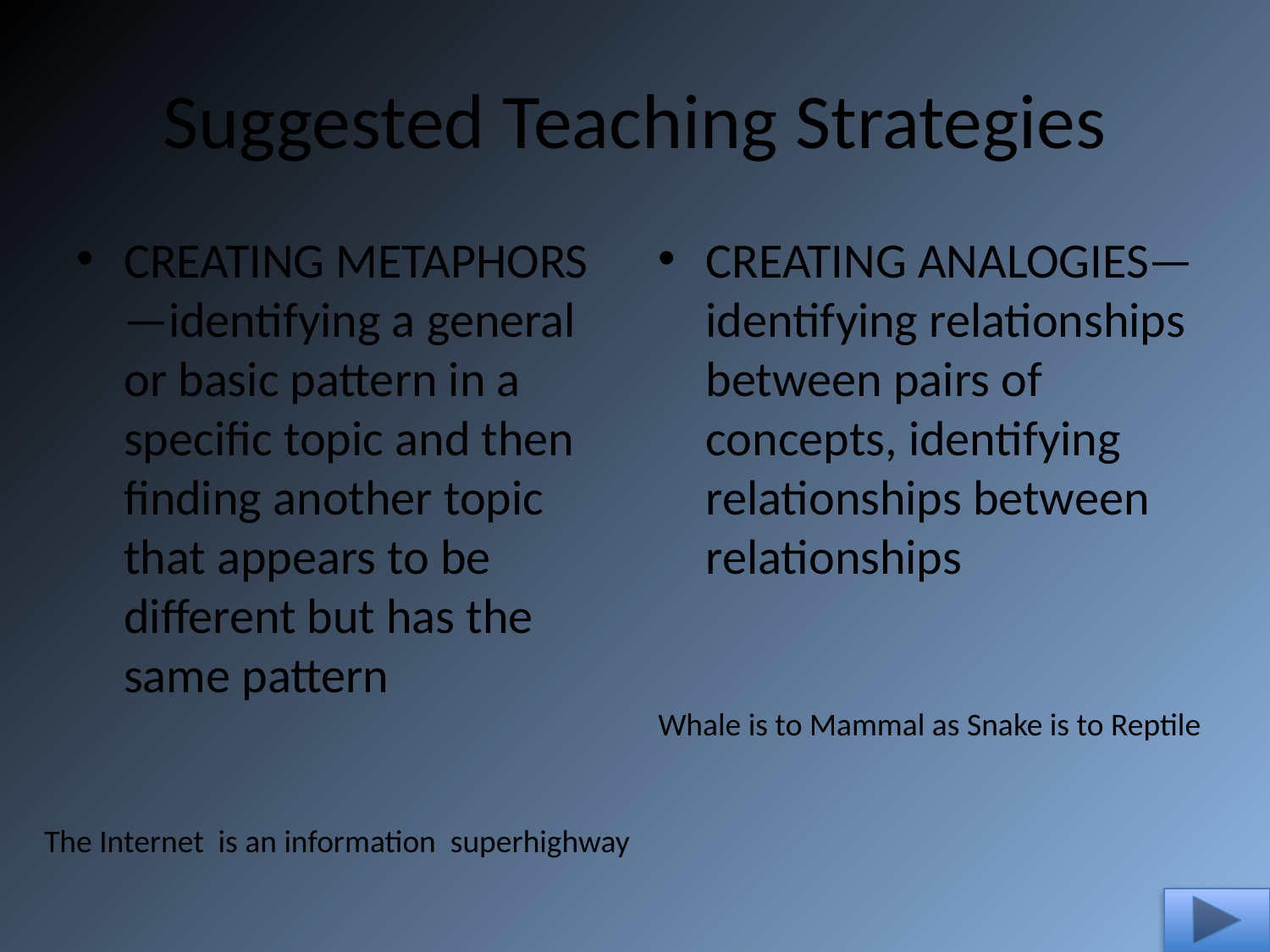

# Suggested Teaching Strategies
CREATING METAPHORS—identifying a general or basic pattern in a specific topic and then finding another topic that appears to be different but has the same pattern
CREATING ANALOGIES—identifying relationships between pairs of concepts, identifying relationships between relationships
Whale is to Mammal as Snake is to Reptile
The Internet  is an information  superhighway